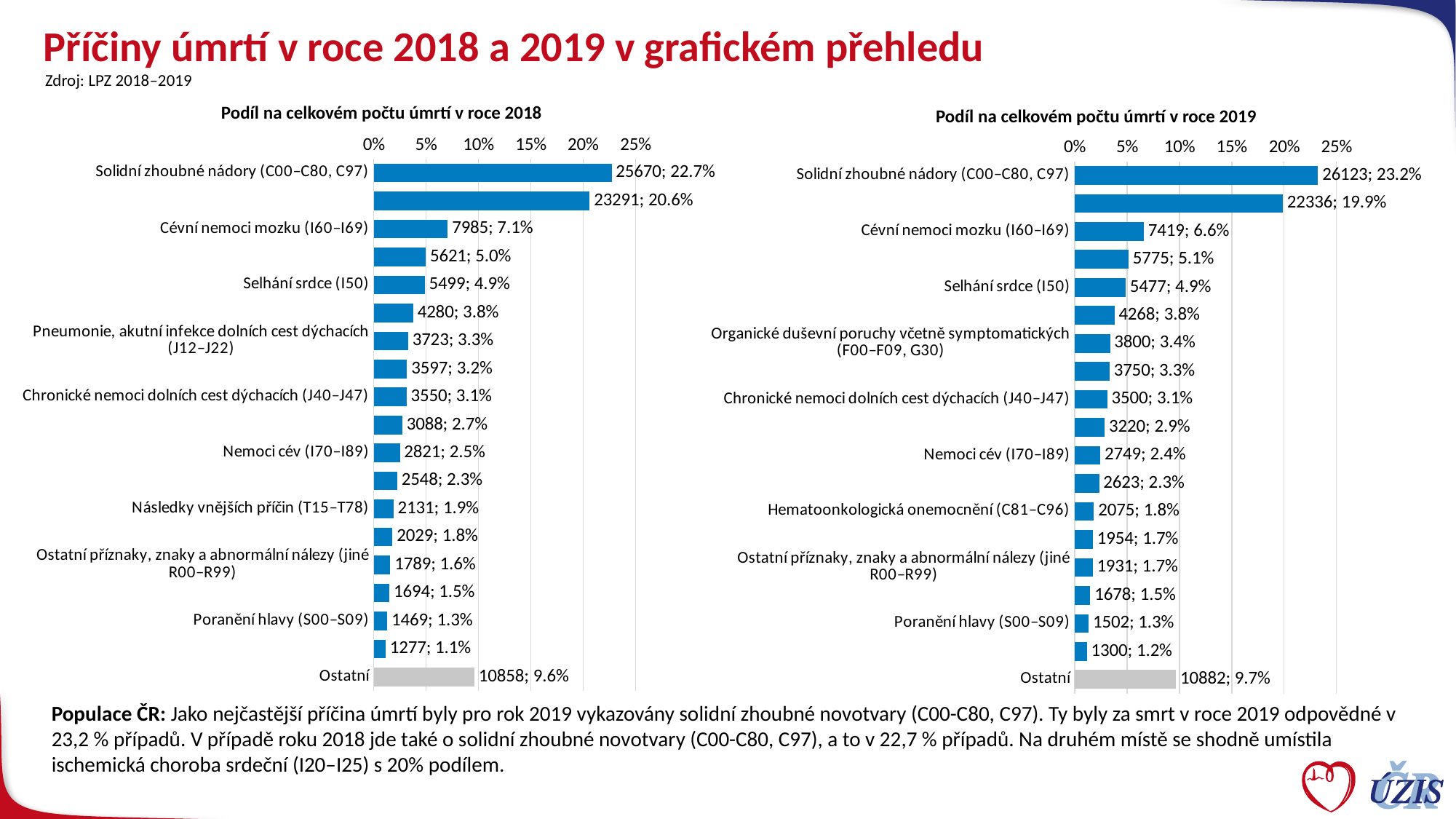

# Příčiny úmrtí v roce 2018 a 2019 v grafickém přehledu
Zdroj: LPZ 2018–2019
Podíl na celkovém počtu úmrtí v roce 2018
Podíl na celkovém počtu úmrtí v roce 2019

### Chart

| Category | S1 |
|---|---|
| Solidní zhoubné nádory (C00–C80, C97) | 0.2273290825363089 |
| Ischemická choroba srdeční (I20–I25) | 0.2062610697839178 |
| Cévní nemoci mozku (I60–I69) | 0.0707137796670209 |
| Ostatní nemoci oběhové soustavy (jiné I00–I99) | 0.04977860432164364 |
| Selhání srdce (I50) | 0.04869819341126461 |
| Diabetes mellitus (E10–E14) | 0.03790294013460857 |
| Pneumonie, akutní infekce dolních cest dýchacích (J12–J22) | 0.0329702444208289 |
| Organické duševní poruchy včetně symptomatických (F00–F09, G30) | 0.03185441020191286 |
| Chronické nemoci dolních cest dýchacích (J40–J47) | 0.031438186326602904 |
| Nemoci jater, žlučníku a slinivky břišní (K70–K86) | 0.0273467941905774 |
| Nemoci cév (I70–I89) | 0.02498228834573149 |
| Srdeční arytmie (I44–I49) | 0.022564647538080056 |
| Následky vnějších příčin (T15–T78) | 0.018871767623095996 |
| Hematoonkologická onemocnění (C81–C96) | 0.017968473255402056 |
| Ostatní příznaky, znaky a abnormální nálezy (jiné R00–R99) | 0.015843074743181012 |
| Nemoci ledvin a močové soustavy (N00–N39) | 0.015001771165426852 |
| Poranění hlavy (S00–S09) | 0.013009210060219625 |
| Ostatní nemoci nervové soustavy (jiné G00–G99) | 0.011308891250442791 |
| Ostatní | 0.09615657102373362 |

### Chart

| Category | S1 |
|---|---|
| Solidní zhoubné nádory (C00–C80, C97) | 0.23248963172602838 |
| Ischemická choroba srdeční (I20–I25) | 0.19878606646375108 |
| Cévní nemoci mozku (I60–I69) | 0.06602766059699898 |
| Ostatní nemoci oběhové soustavy (jiné I00–I99) | 0.05139637955892561 |
| Selhání srdce (I50) | 0.048744237375625214 |
| Diabetes mellitus (E10–E14) | 0.037984371940691694 |
| Organické duševní poruchy včetně symptomatických (F00–F09, G30) | 0.03381926274007226 |
| Pneumonie, akutní infekce dolních cest dýchacích (J12–J22) | 0.03337427244086079 |
| Chronické nemoci dolních cest dýchacích (J40–J47) | 0.031149320944803403 |
| Nemoci jater, žlučníku a slinivky břišní (K70–K86) | 0.028657375269219132 |
| Nemoci cév (I70–I89) | 0.024465566650647017 |
| Srdeční arytmie (I44–I49) | 0.023344191096634093 |
| Hematoonkologická onemocnění (C81–C96) | 0.018467097417276302 |
| Následky vnějších příčin (T15–T78) | 0.017390220893184528 |
| Ostatní příznaky, znaky a abnormální nálezy (jiné R00–R99) | 0.017185525355547248 |
| Nemoci ledvin a močové soustavy (N00–N39) | 0.014933874441537175 |
| Poranění hlavy (S00–S09) | 0.013367508588312775 |
| Ostatní nemoci nervové soustavy (jiné G00–G99) | 0.011569747779498407 |
| Ostatní | 0.09684768872038589 |
Populace ČR: Jako nejčastější příčina úmrtí byly pro rok 2019 vykazovány solidní zhoubné novotvary (C00-C80, C97). Ty byly za smrt v roce 2019 odpovědné v 23,2 % případů. V případě roku 2018 jde také o solidní zhoubné novotvary (C00-C80, C97), a to v 22,7 % případů. Na druhém místě se shodně umístila ischemická choroba srdeční (I20–I25) s 20% podílem.